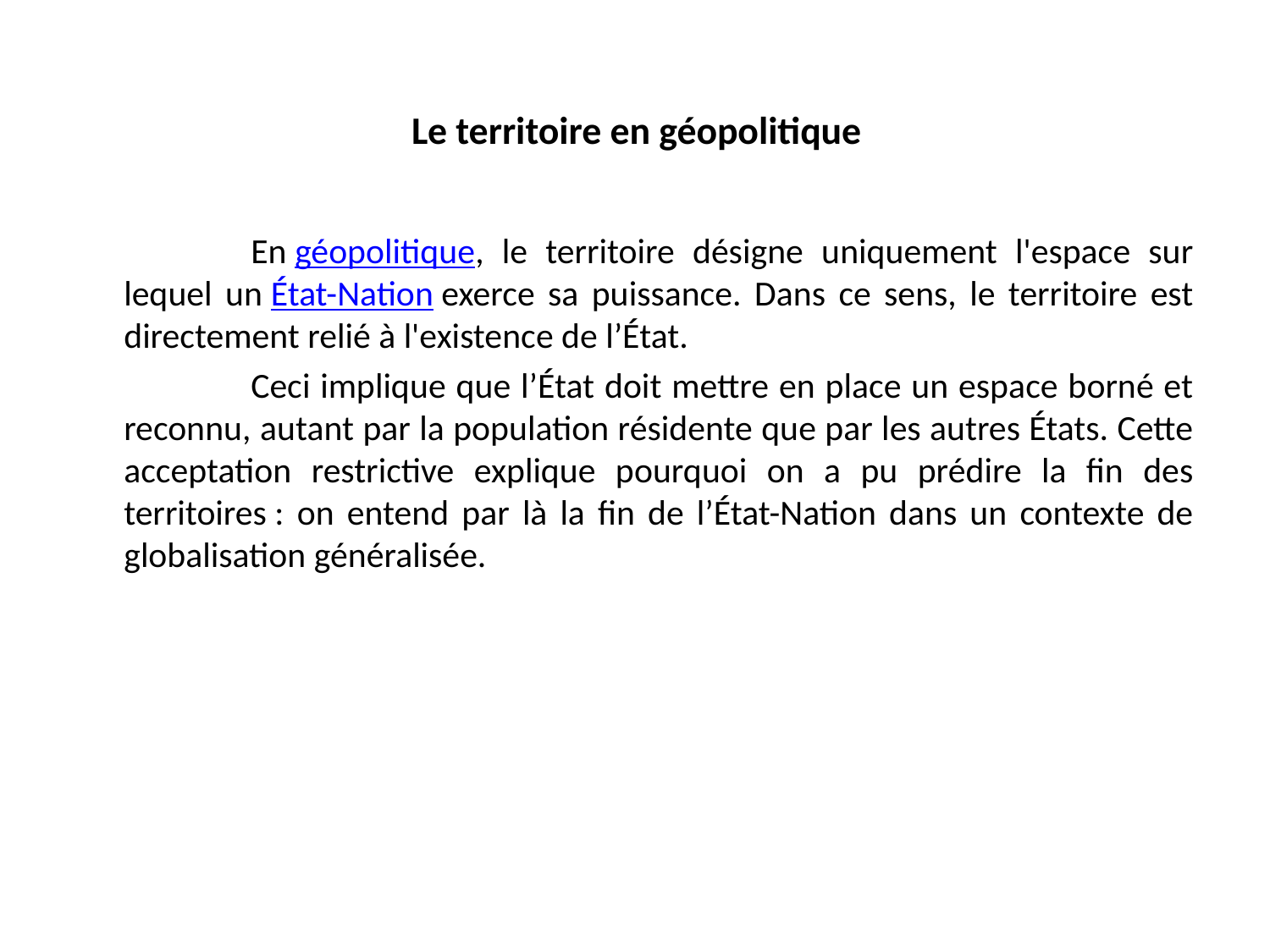

# Le territoire en géopolitique
		En géopolitique, le territoire désigne uniquement l'espace sur lequel un État-Nation exerce sa puissance. Dans ce sens, le territoire est directement relié à l'existence de l’État.
		Ceci implique que l’État doit mettre en place un espace borné et reconnu, autant par la population résidente que par les autres États. Cette acceptation restrictive explique pourquoi on a pu prédire la fin des territoires : on entend par là la fin de l’État-Nation dans un contexte de globalisation généralisée.